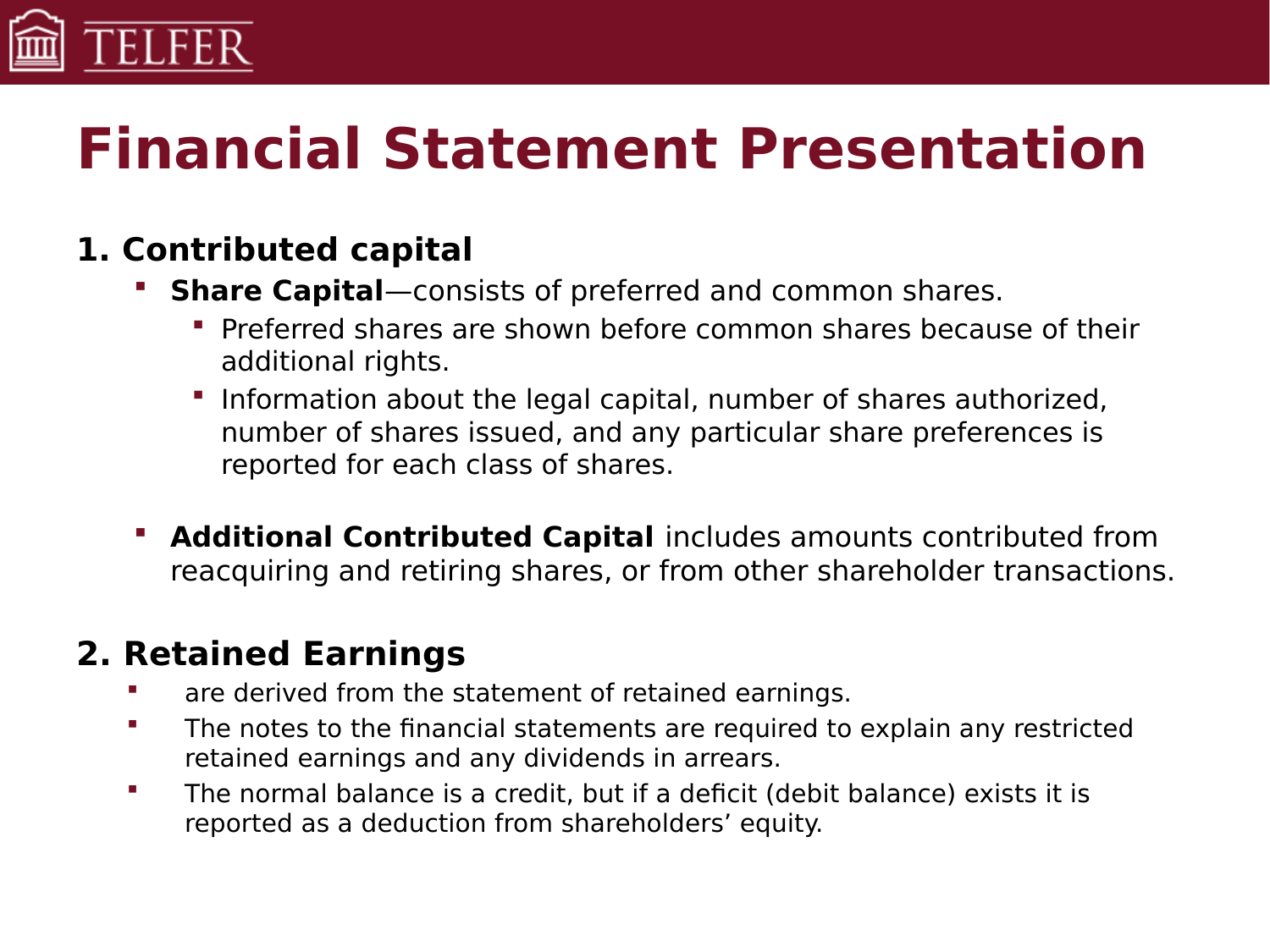

# Financial Statement Presentation
1. Contributed capital
Share Capital—consists of preferred and common shares.
Preferred shares are shown before common shares because of their additional rights.
Information about the legal capital, number of shares authorized, number of shares issued, and any particular share preferences is reported for each class of shares.

Additional Contributed Capital includes amounts contributed from reacquiring and retiring shares, or from other shareholder transactions.

2. Retained Earnings
are derived from the statement of retained earnings.
The notes to the financial statements are required to explain any restricted retained earnings and any dividends in arrears.
The normal balance is a credit, but if a deficit (debit balance) exists it is reported as a deduction from shareholders’ equity.